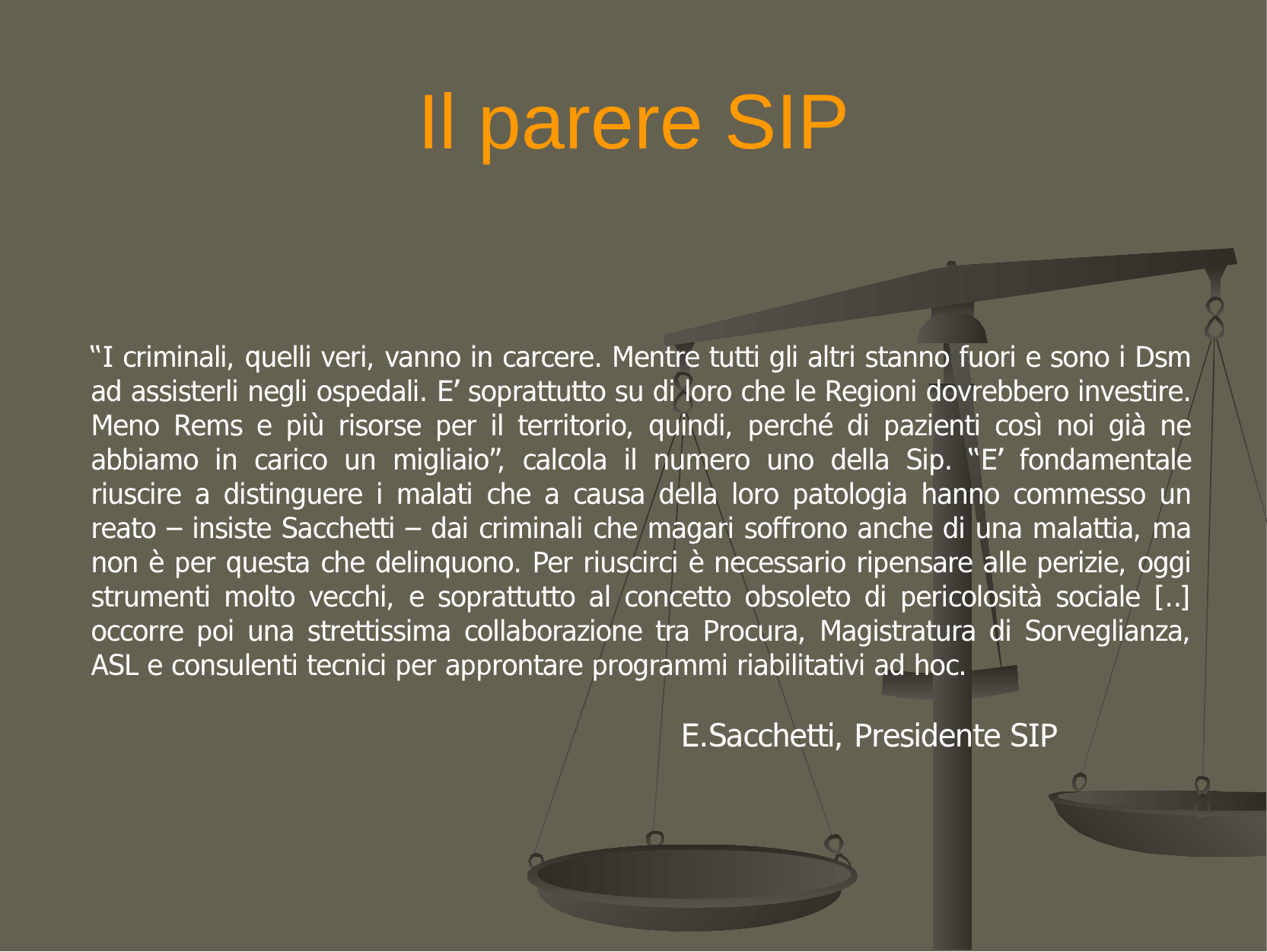

# Il parere SIP
“I criminali, quelli veri, vanno in carcere. Mentre tutti gli altri stanno fuori e sono i Dsm ad assisterli negli ospedali. E’ soprattutto su di loro che le Regioni dovrebbero investire. Meno Rems e più risorse per il territorio, quindi, perché di pazienti così noi già ne abbiamo in carico un migliaio”, calcola il numero uno della Sip. “E’ fondamentale riuscire a distinguere i malati che a causa della loro patologia hanno commesso un reato – insiste Sacchetti – dai criminali che magari soffrono anche di una malattia, ma non è per questa che delinquono. Per riuscirci è necessario ripensare alle perizie, oggi strumenti molto vecchi, e soprattutto al concetto obsoleto di pericolosità sociale [..] occorre poi una strettissima collaborazione tra Procura, Magistratura di Sorveglianza, ASL e consulenti tecnici per approntare programmi riabilitativi ad hoc.

                                                                  E.Sacchetti, Presidente SIP